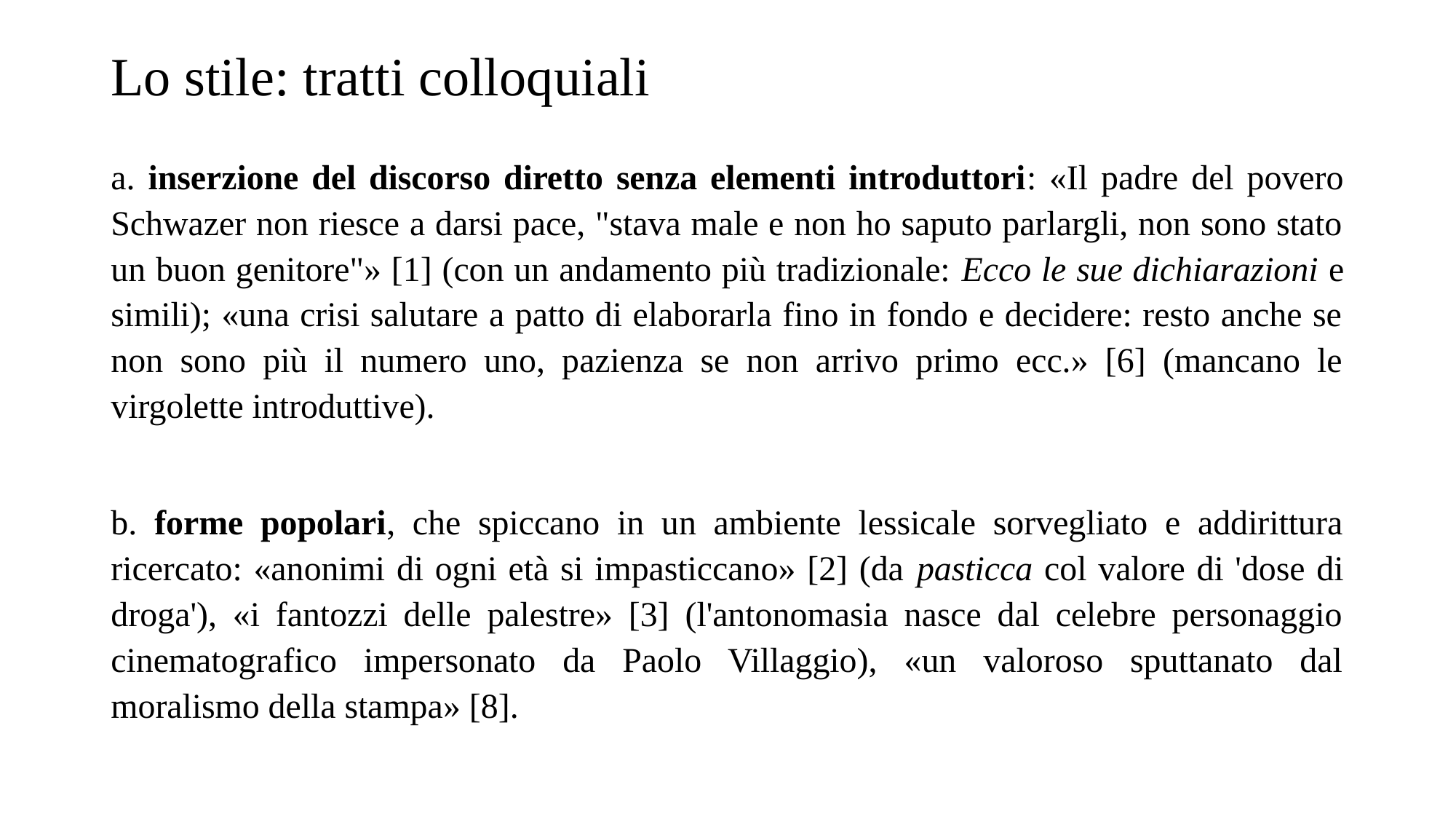

# Lo stile: tratti colloquiali
a. inserzione del discorso diretto senza elementi introduttori: «Il padre del povero Schwazer non riesce a darsi pace, "stava male e non ho saputo parlargli, non sono stato un buon genitore"» [1] (con un andamento più tradizionale: Ecco le sue dichiarazioni e simili); «una crisi salutare a patto di elaborarla fino in fondo e decidere: resto anche se non sono più il numero uno, pazienza se non arrivo primo ecc.» [6] (mancano le virgolette introduttive).

b. forme popolari, che spiccano in un ambiente lessicale sorvegliato e addirittura ricercato: «anonimi di ogni età si impasticcano» [2] (da pasticca col valore di 'dose di droga'), «i fantozzi delle palestre» [3] (l'antonomasia nasce dal celebre personaggio cinematografico impersonato da Paolo Villaggio), «un valoroso sputtanato dal moralismo della stampa» [8].